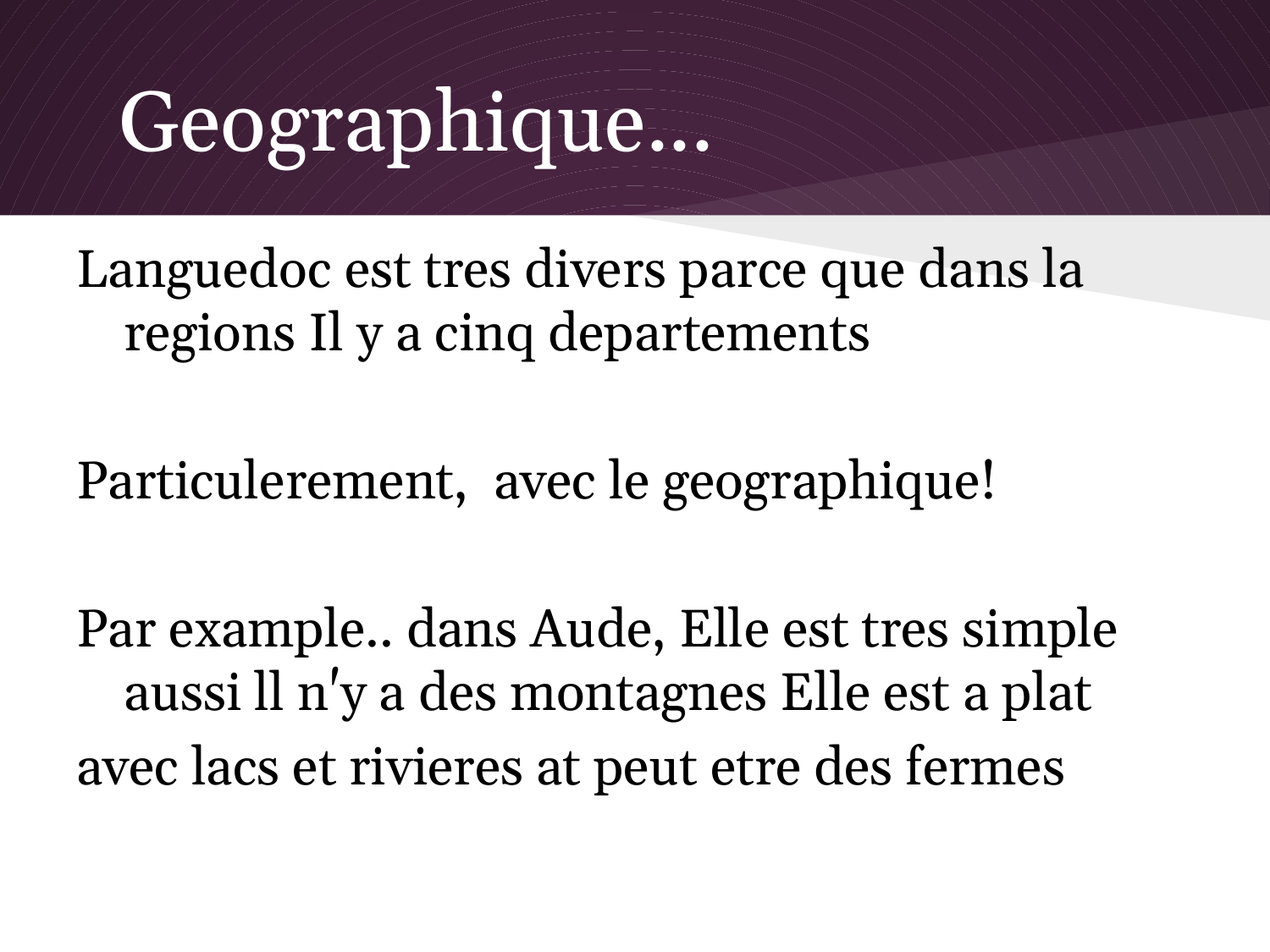

# Geographique...
Languedoc est tres divers parce que dans la regions Il y a cinq departements

Particulerement,  avec le geographique!

Par example.. dans Aude, Elle est tres simple aussi ll n'y a des montagnes Elle est a plat
avec lacs et rivieres at peut etre des fermes